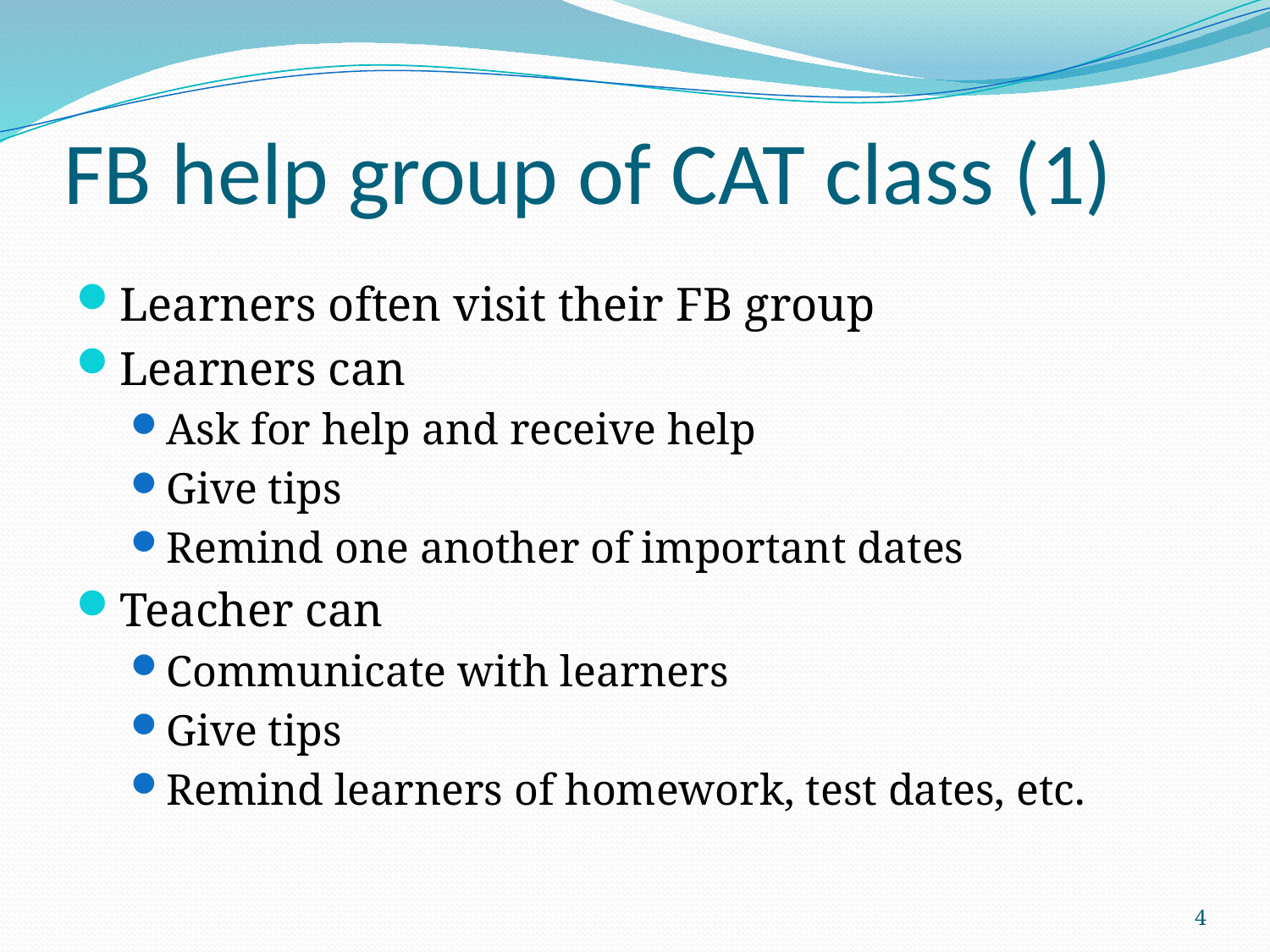

# FB help group of CAT class (1)
Learners often visit their FB group
Learners can
Ask for help and receive help
Give tips
Remind one another of important dates
Teacher can
Communicate with learners
Give tips
Remind learners of homework, test dates, etc.

4